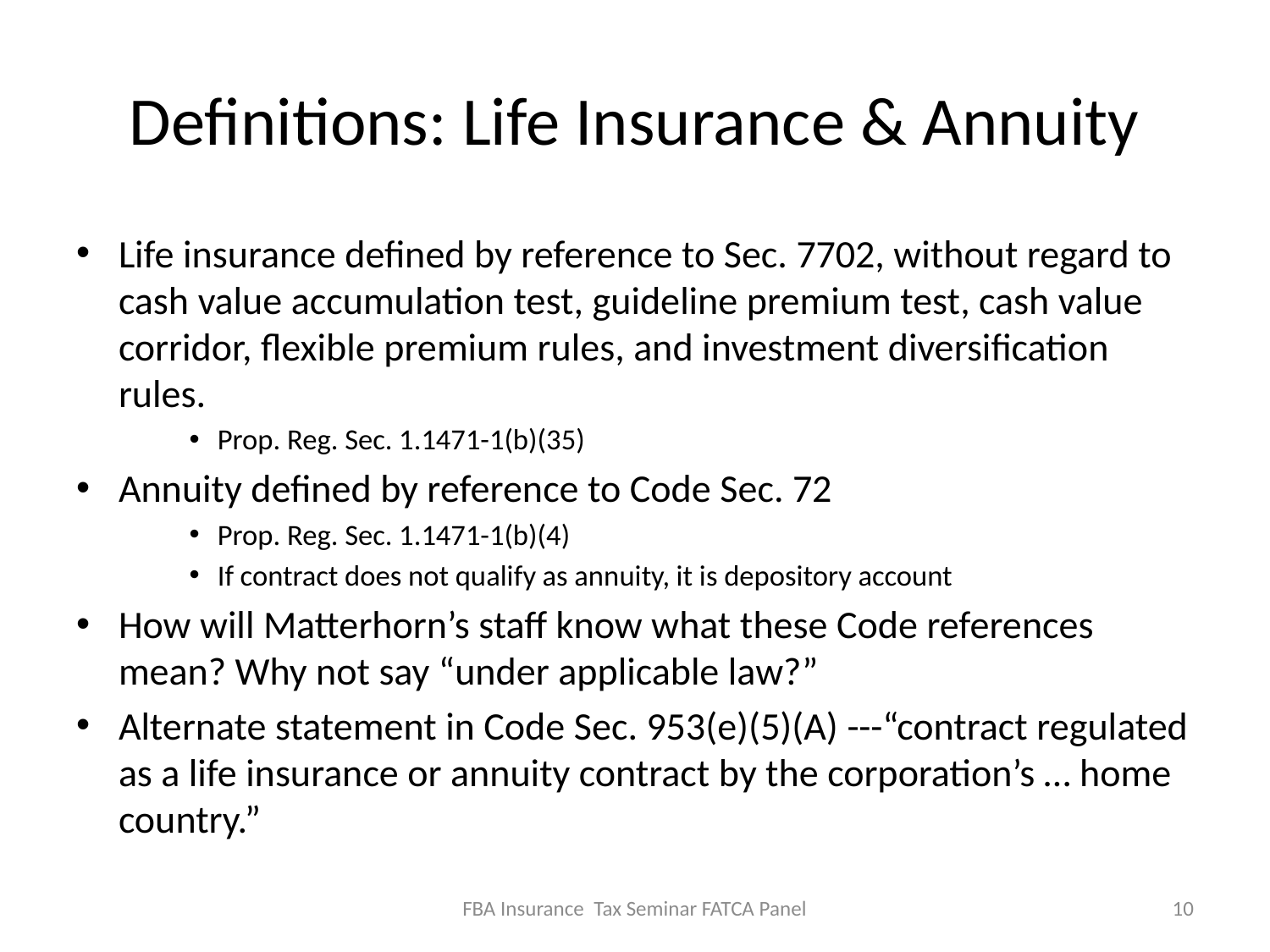

# Definitions: Life Insurance & Annuity
Life insurance defined by reference to Sec. 7702, without regard to cash value accumulation test, guideline premium test, cash value corridor, flexible premium rules, and investment diversification rules.
Prop. Reg. Sec. 1.1471-1(b)(35)
Annuity defined by reference to Code Sec. 72
Prop. Reg. Sec. 1.1471-1(b)(4)
If contract does not qualify as annuity, it is depository account
How will Matterhorn’s staff know what these Code references mean? Why not say “under applicable law?”
Alternate statement in Code Sec. 953(e)(5)(A) ---“contract regulated as a life insurance or annuity contract by the corporation’s … home country.”
FBA Insurance  Tax Seminar FATCA Panel
10